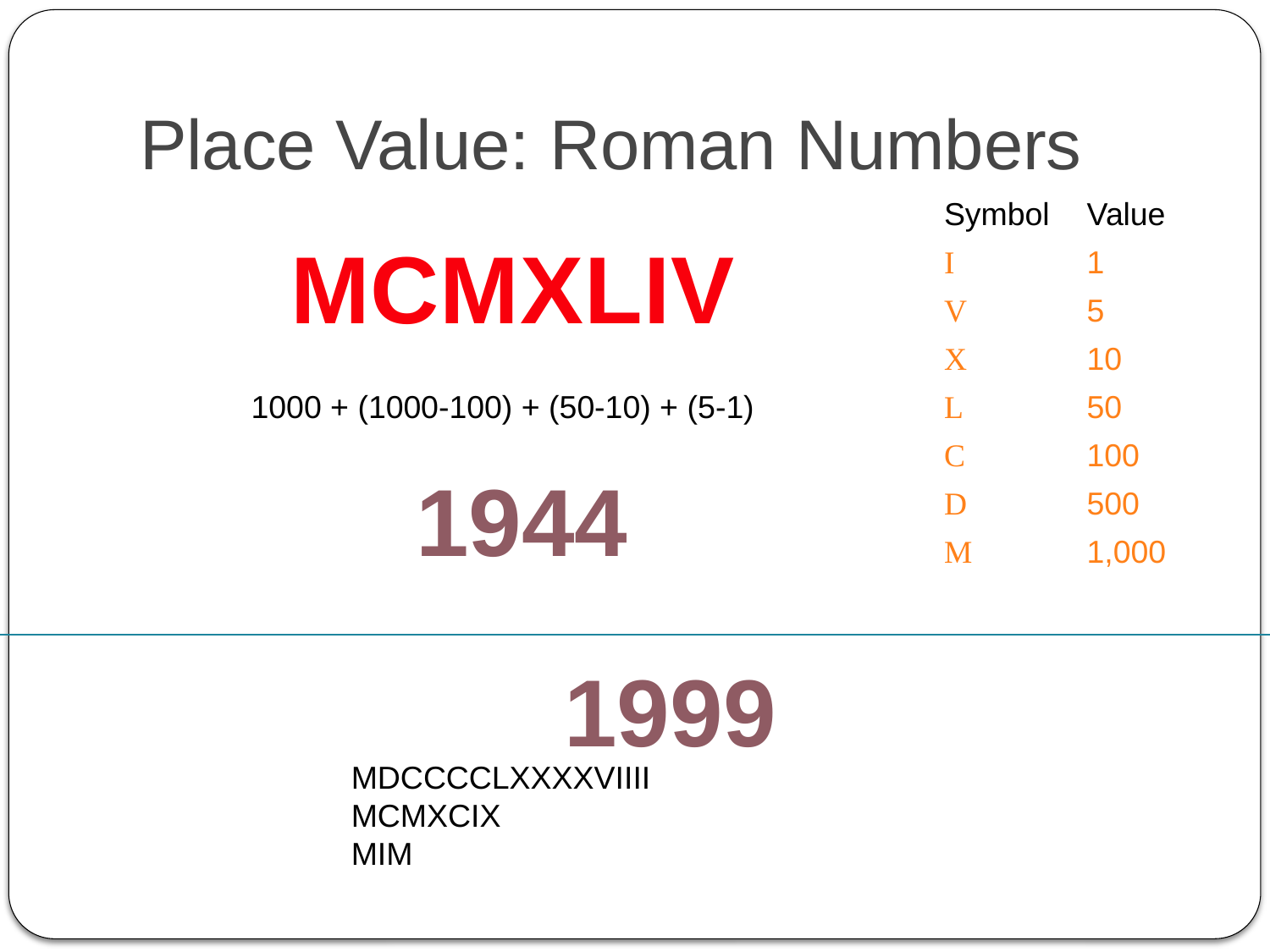

# Place Value: Roman Numbers
| Symbol | Value |
| --- | --- |
| I | 1 |
| V | 5 |
| X | 10 |
| L | 50 |
| C | 100 |
| D | 500 |
| M | 1,000 |
MCMXLIV
1000 + (1000-100) + (50-10) + (5-1)
1944
1999
MDCCCCLXXXXVIIII
MCMXCIX
MIM